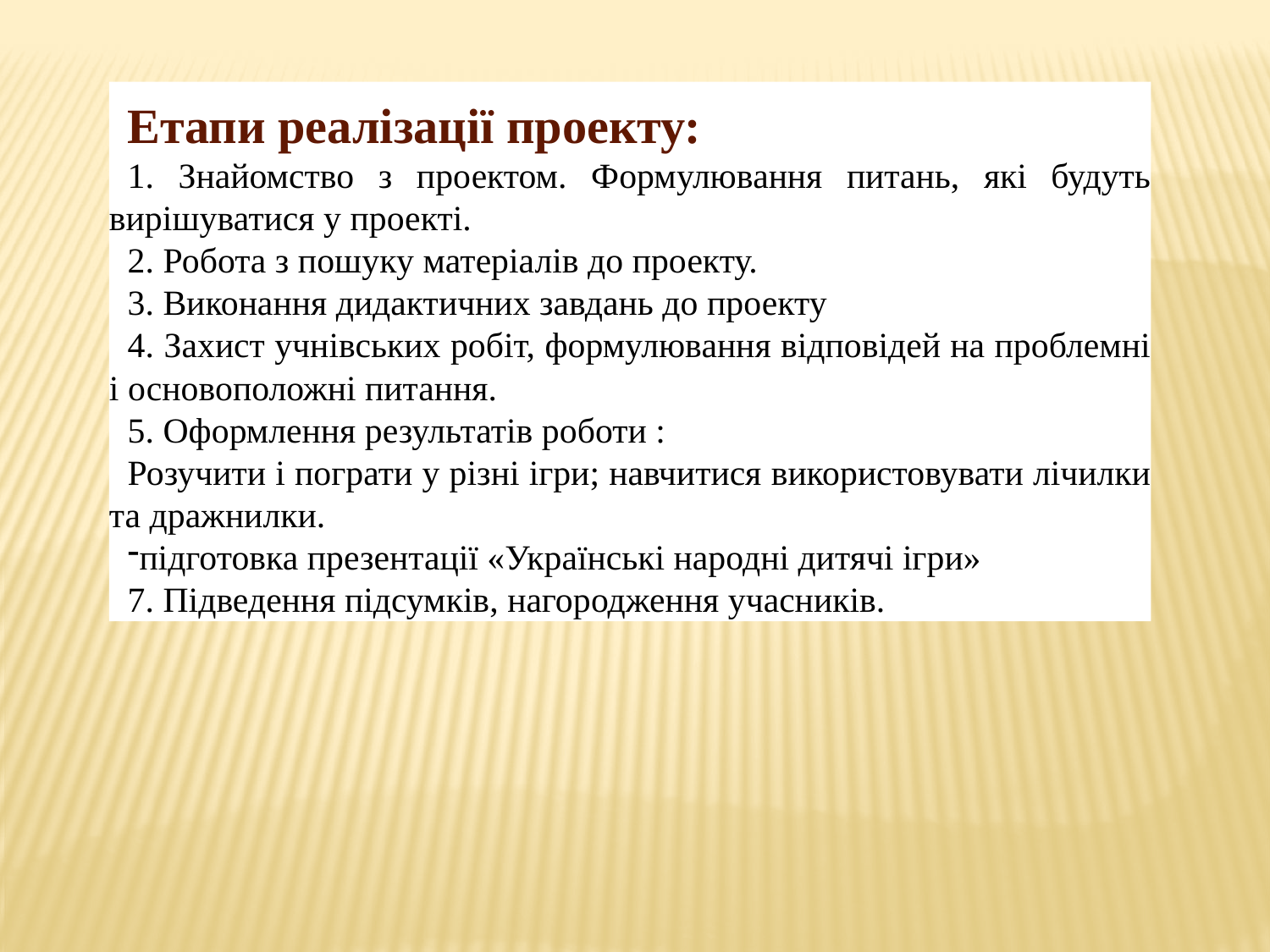

Етапи реалізації проекту:
1. Знайомство з проектом. Формулювання питань, які будуть вирішуватися у проекті.
2. Робота з пошуку матеріалів до проекту.
3. Виконання дидактичних завдань до проекту
4. Захист учнівських робіт, формулювання відповідей на проблемні і основоположні питання.
5. Оформлення результатів роботи :
Розучити і пограти у різні ігри; навчитися використовувати лічилки та дражнилки.
підготовка презентації «Українські народні дитячі ігри»
7. Підведення підсумків, нагородження учасників.